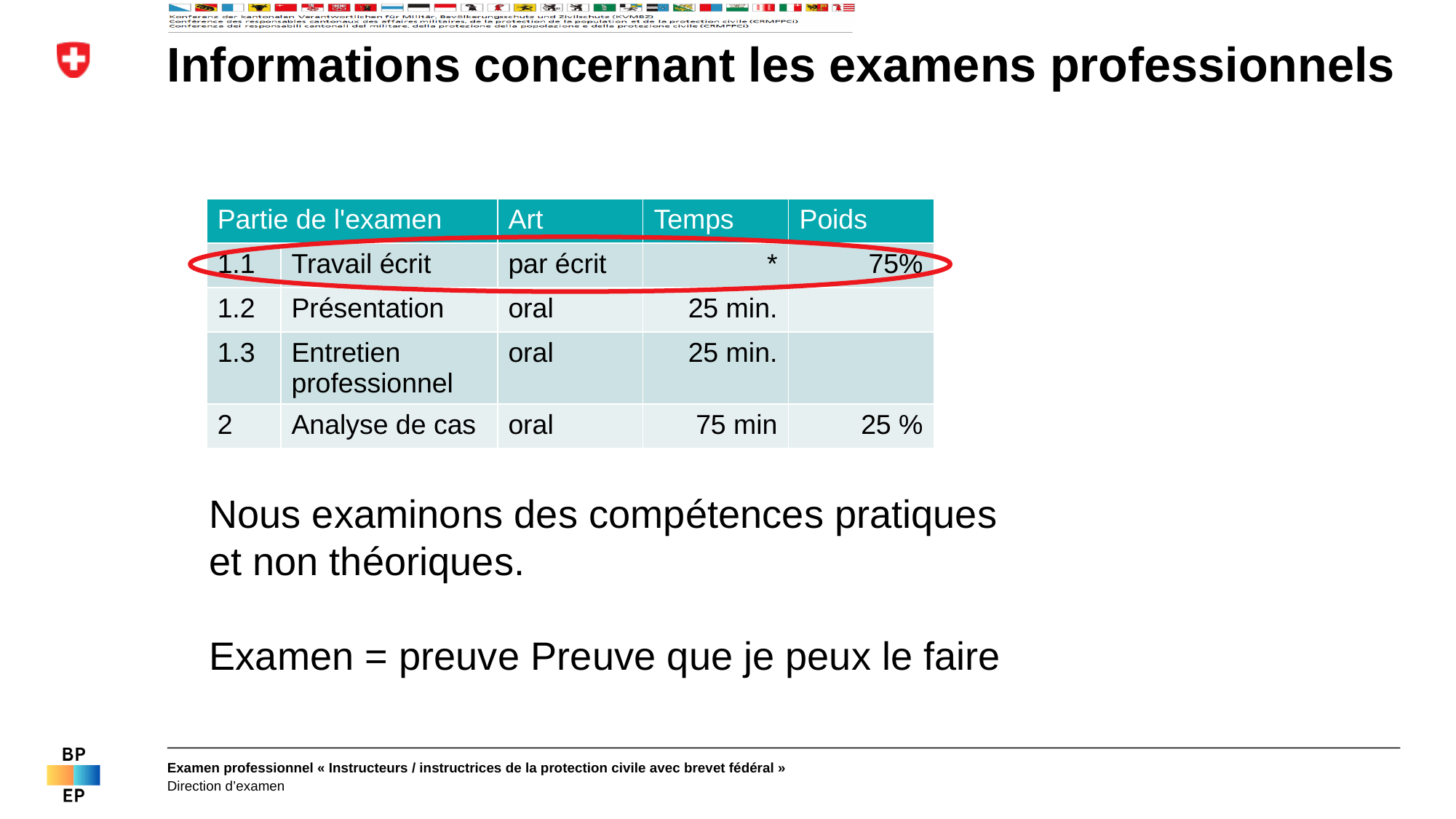

# Informations concernant les examens professionnels
| Partie de l'examen |  | Art | Temps | Poids |
| --- | --- | --- | --- | --- |
| 1.1 | Travail écrit | par écrit | \* | 75% |
| 1.2 | Présentation | oral | 25 min. |  |
| 1.3 | Entretien professionnel | oral | 25 min. |  |
| 2 | Analyse de cas | oral | 75 min | 25 % |

Nous examinons des compétences pratiques et non théoriques.

Examen = preuve Preuve que je peux le faire
Examen professionnel « Instructeurs / instructrices de la protection civile avec brevet fédéral »
Direction d’examen